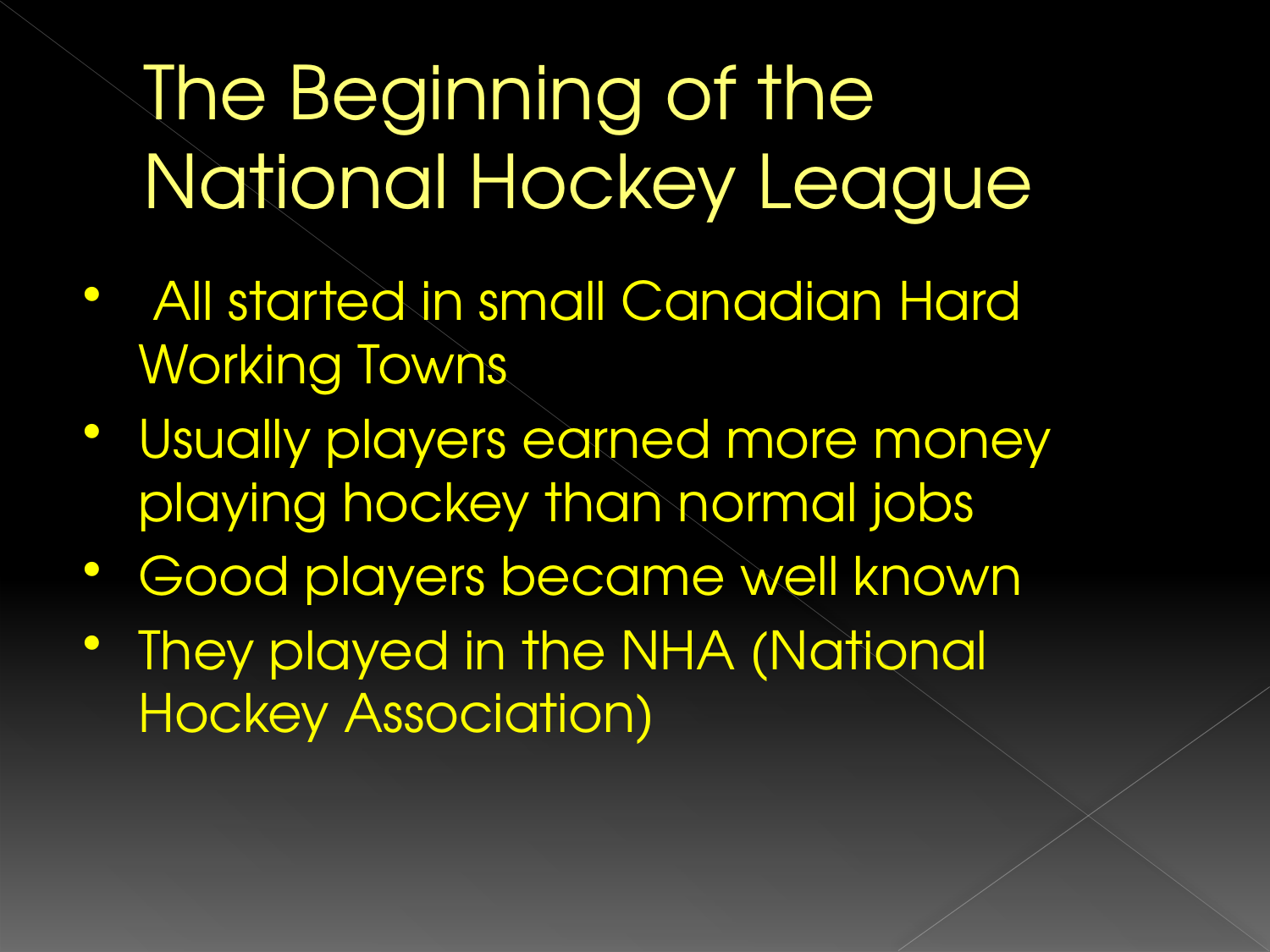

# The Beginning of the National Hockey League
 All started in small Canadian Hard Working Towns
Usually players earned more money playing hockey than normal jobs
Good players became well known
They played in the NHA (National Hockey Association)